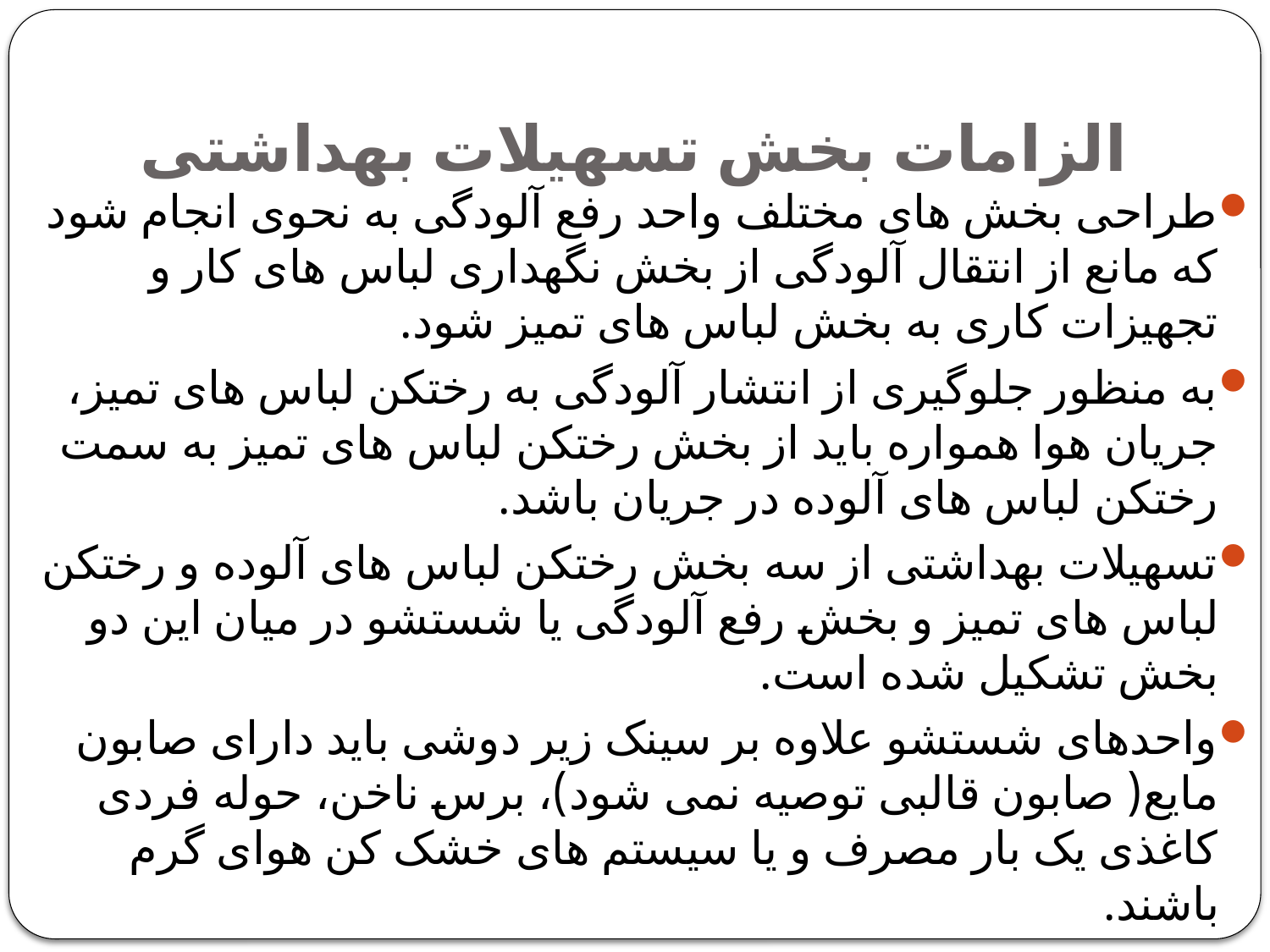

# الزامات بخش تسهیلات بهداشتی
طراحی بخش های مختلف واحد رفع آلودگی به نحوی انجام شود که مانع از انتقال آلودگی از بخش نگهداری لباس های کار و تجهیزات کاری به بخش لباس های تمیز شود.
به منظور جلوگیری از انتشار آلودگی به رختکن لباس های تمیز، جریان هوا همواره باید از بخش رختکن لباس های تمیز به سمت رختکن لباس های آلوده در جریان باشد.
تسهیلات بهداشتی از سه بخش رختکن لباس های آلوده و رختکن لباس های تمیز و بخش رفع آلودگی یا شستشو در میان این دو بخش تشکیل شده است.
واحدهای شستشو علاوه بر سینک زیر دوشی باید دارای صابون مایع( صابون قالبی توصیه نمی شود)، برس ناخن، حوله فردی کاغذی یک بار مصرف و یا سیستم های خشک کن هوای گرم باشند.